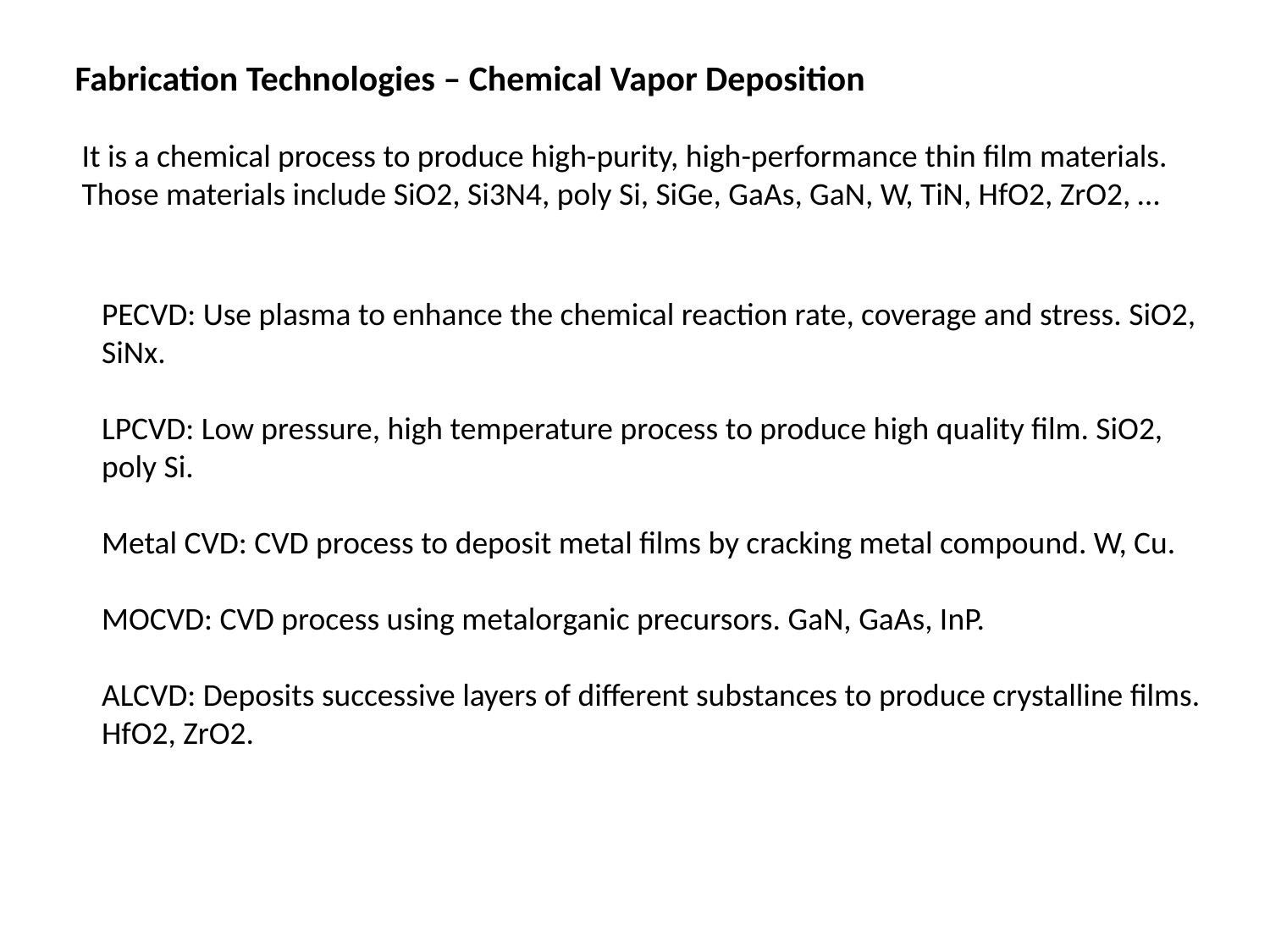

Fabrication Technologies – Chemical Vapor Deposition
It is a chemical process to produce high-purity, high-performance thin film materials. Those materials include SiO2, Si3N4, poly Si, SiGe, GaAs, GaN, W, TiN, HfO2, ZrO2, …
PECVD: Use plasma to enhance the chemical reaction rate, coverage and stress. SiO2, SiNx.

LPCVD: Low pressure, high temperature process to produce high quality film. SiO2, poly Si.

Metal CVD: CVD process to deposit metal films by cracking metal compound. W, Cu.

MOCVD: CVD process using metalorganic precursors. GaN, GaAs, InP.

ALCVD: Deposits successive layers of different substances to produce crystalline films. HfO2, ZrO2.